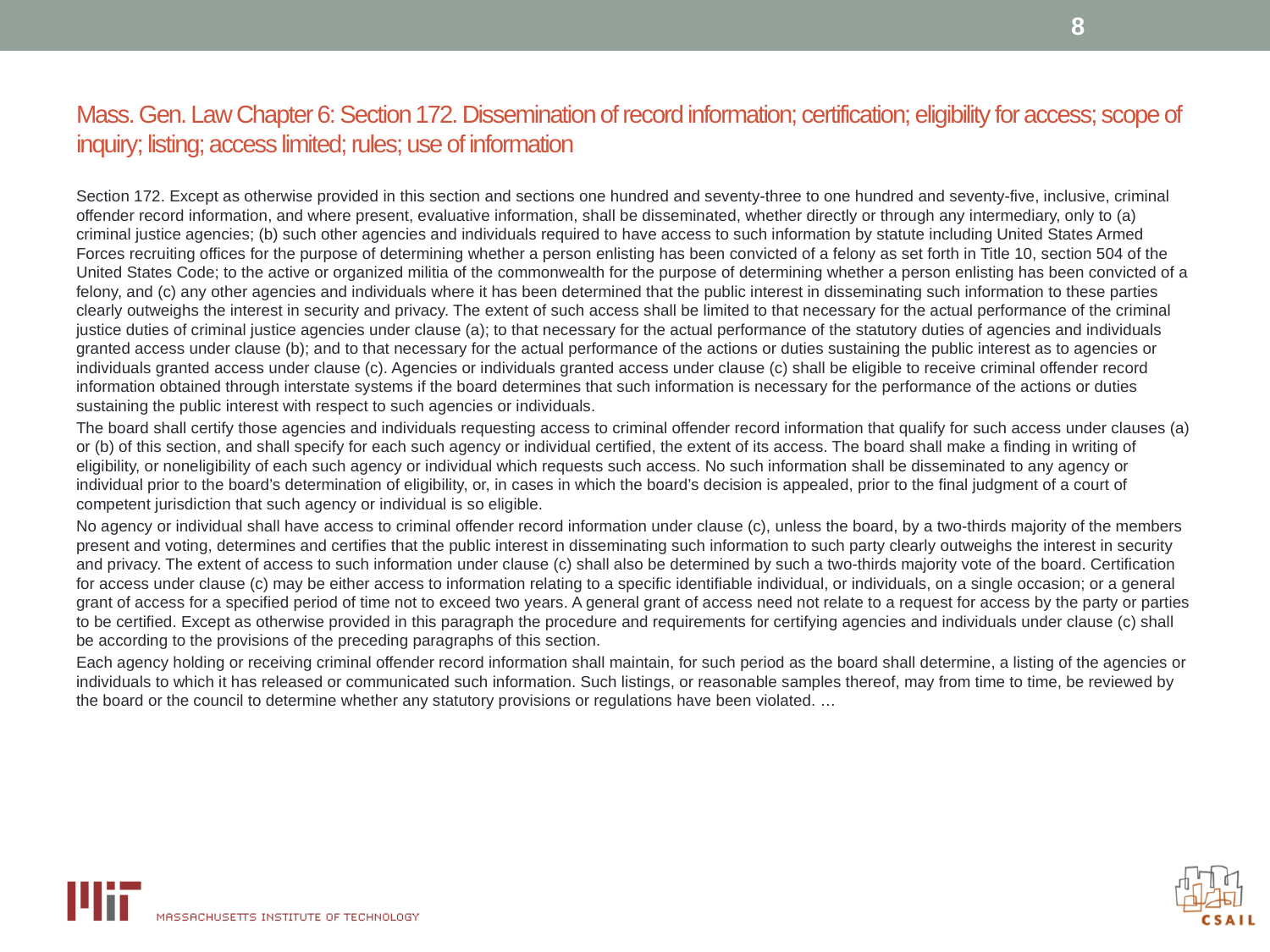

8
# Mass. Gen. Law Chapter 6: Section 172. Dissemination of record information; certification; eligibility for access; scope of inquiry; listing; access limited; rules; use of information
Section 172. Except as otherwise provided in this section and sections one hundred and seventy-three to one hundred and seventy-five, inclusive, criminal offender record information, and where present, evaluative information, shall be disseminated, whether directly or through any intermediary, only to (a) criminal justice agencies; (b) such other agencies and individuals required to have access to such information by statute including United States Armed Forces recruiting offices for the purpose of determining whether a person enlisting has been convicted of a felony as set forth in Title 10, section 504 of the United States Code; to the active or organized militia of the commonwealth for the purpose of determining whether a person enlisting has been convicted of a felony, and (c) any other agencies and individuals where it has been determined that the public interest in disseminating such information to these parties clearly outweighs the interest in security and privacy. The extent of such access shall be limited to that necessary for the actual performance of the criminal justice duties of criminal justice agencies under clause (a); to that necessary for the actual performance of the statutory duties of agencies and individuals granted access under clause (b); and to that necessary for the actual performance of the actions or duties sustaining the public interest as to agencies or individuals granted access under clause (c). Agencies or individuals granted access under clause (c) shall be eligible to receive criminal offender record information obtained through interstate systems if the board determines that such information is necessary for the performance of the actions or duties sustaining the public interest with respect to such agencies or individuals.
The board shall certify those agencies and individuals requesting access to criminal offender record information that qualify for such access under clauses (a) or (b) of this section, and shall specify for each such agency or individual certified, the extent of its access. The board shall make a finding in writing of eligibility, or noneligibility of each such agency or individual which requests such access. No such information shall be disseminated to any agency or individual prior to the board’s determination of eligibility, or, in cases in which the board’s decision is appealed, prior to the final judgment of a court of competent jurisdiction that such agency or individual is so eligible.
No agency or individual shall have access to criminal offender record information under clause (c), unless the board, by a two-thirds majority of the members present and voting, determines and certifies that the public interest in disseminating such information to such party clearly outweighs the interest in security and privacy. The extent of access to such information under clause (c) shall also be determined by such a two-thirds majority vote of the board. Certification for access under clause (c) may be either access to information relating to a specific identifiable individual, or individuals, on a single occasion; or a general grant of access for a specified period of time not to exceed two years. A general grant of access need not relate to a request for access by the party or parties to be certified. Except as otherwise provided in this paragraph the procedure and requirements for certifying agencies and individuals under clause (c) shall be according to the provisions of the preceding paragraphs of this section.
Each agency holding or receiving criminal offender record information shall maintain, for such period as the board shall determine, a listing of the agencies or individuals to which it has released or communicated such information. Such listings, or reasonable samples thereof, may from time to time, be reviewed by the board or the council to determine whether any statutory provisions or regulations have been violated. …